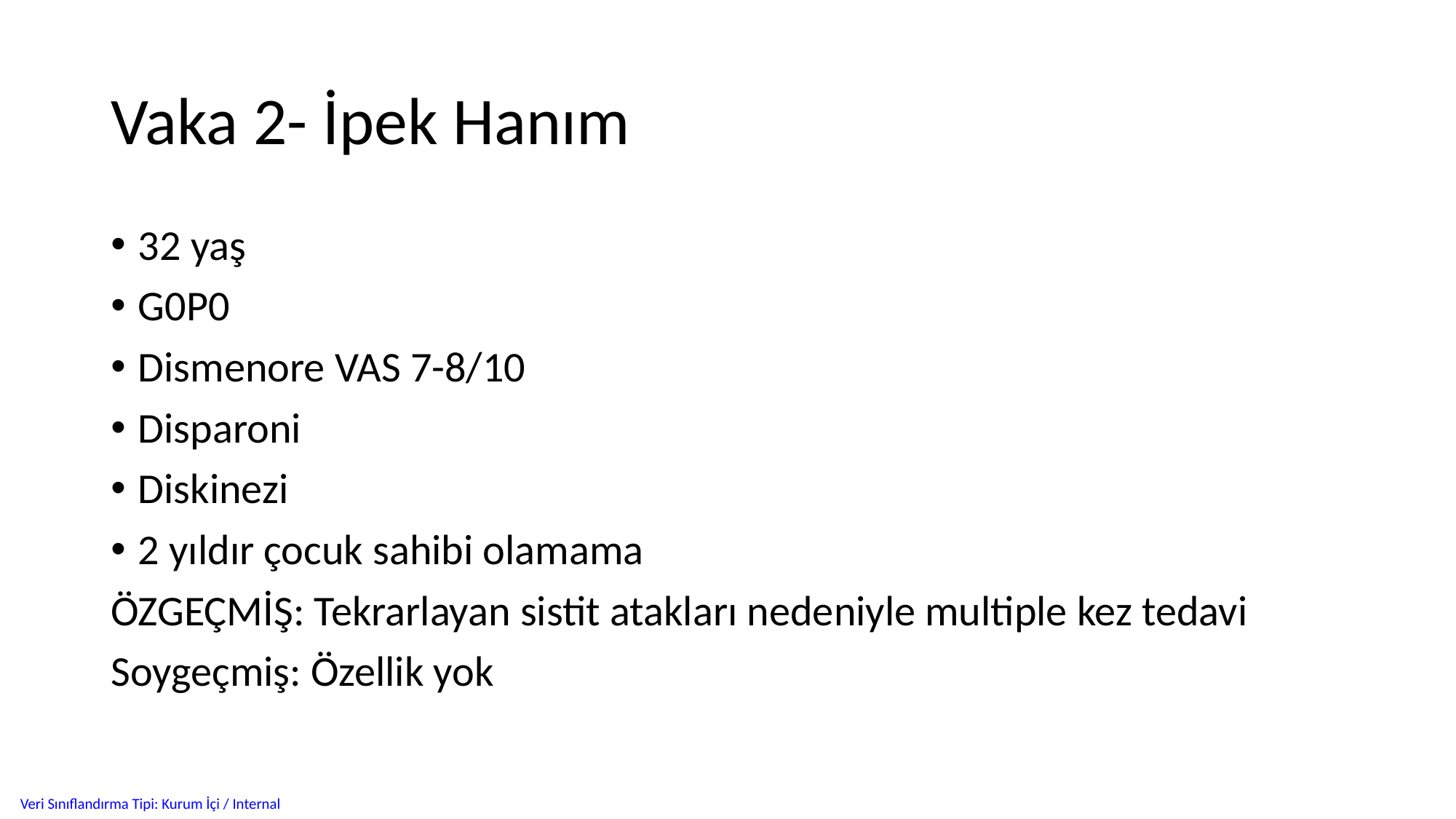

# Vaka 2- İpek Hanım
32 yaş
G0P0
Dismenore VAS 7-8/10
Disparoni
Diskinezi
2 yıldır çocuk sahibi olamama
ÖZGEÇMİŞ: Tekrarlayan sistit atakları nedeniyle multiple kez tedavi
Soygeçmiş: Özellik yok